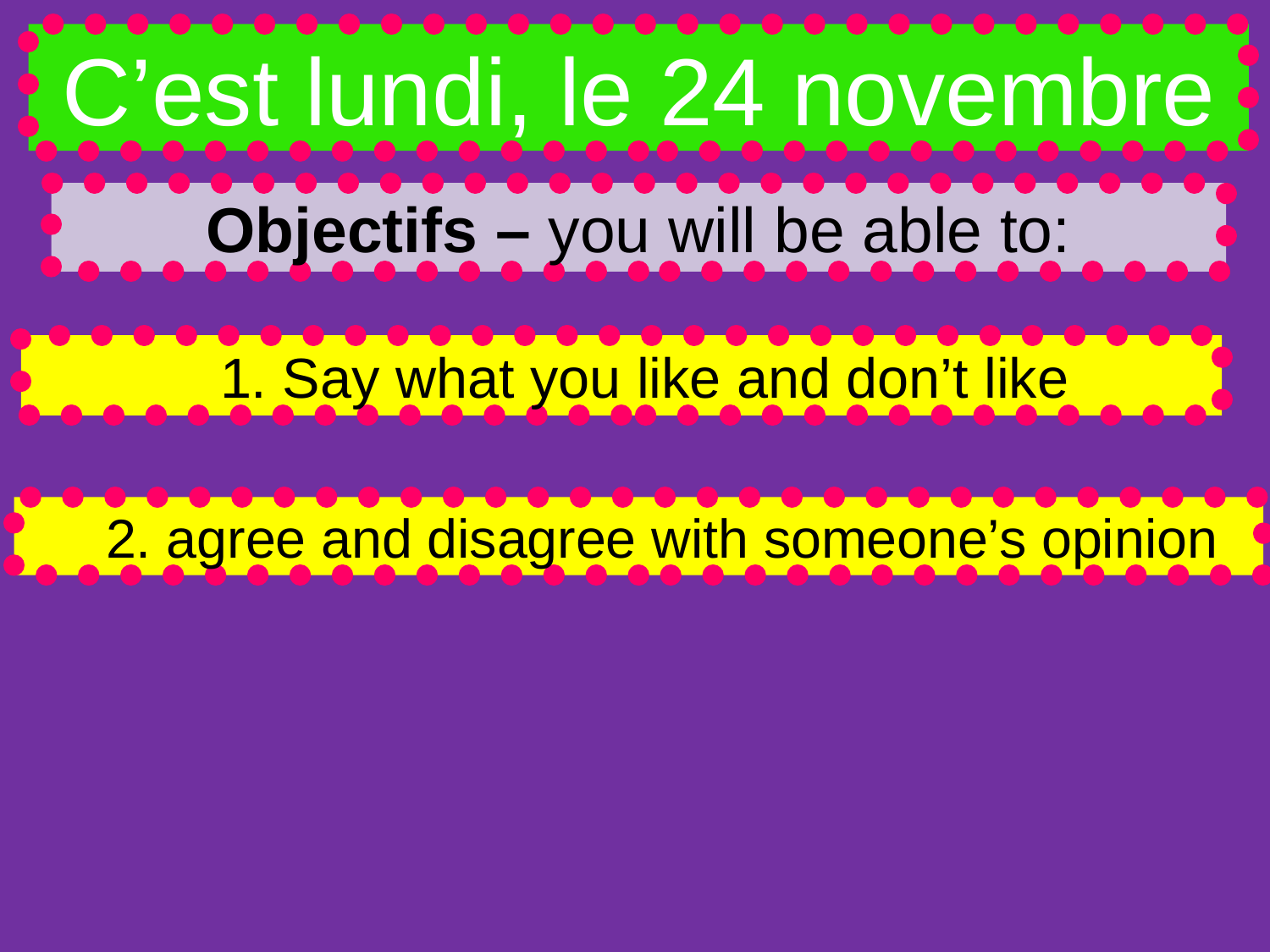

C’est lundi, le 24 novembre
Objectifs – you will be able to:
   1. Say what you like and don’t like
   2. agree and disagree with someone’s opinion